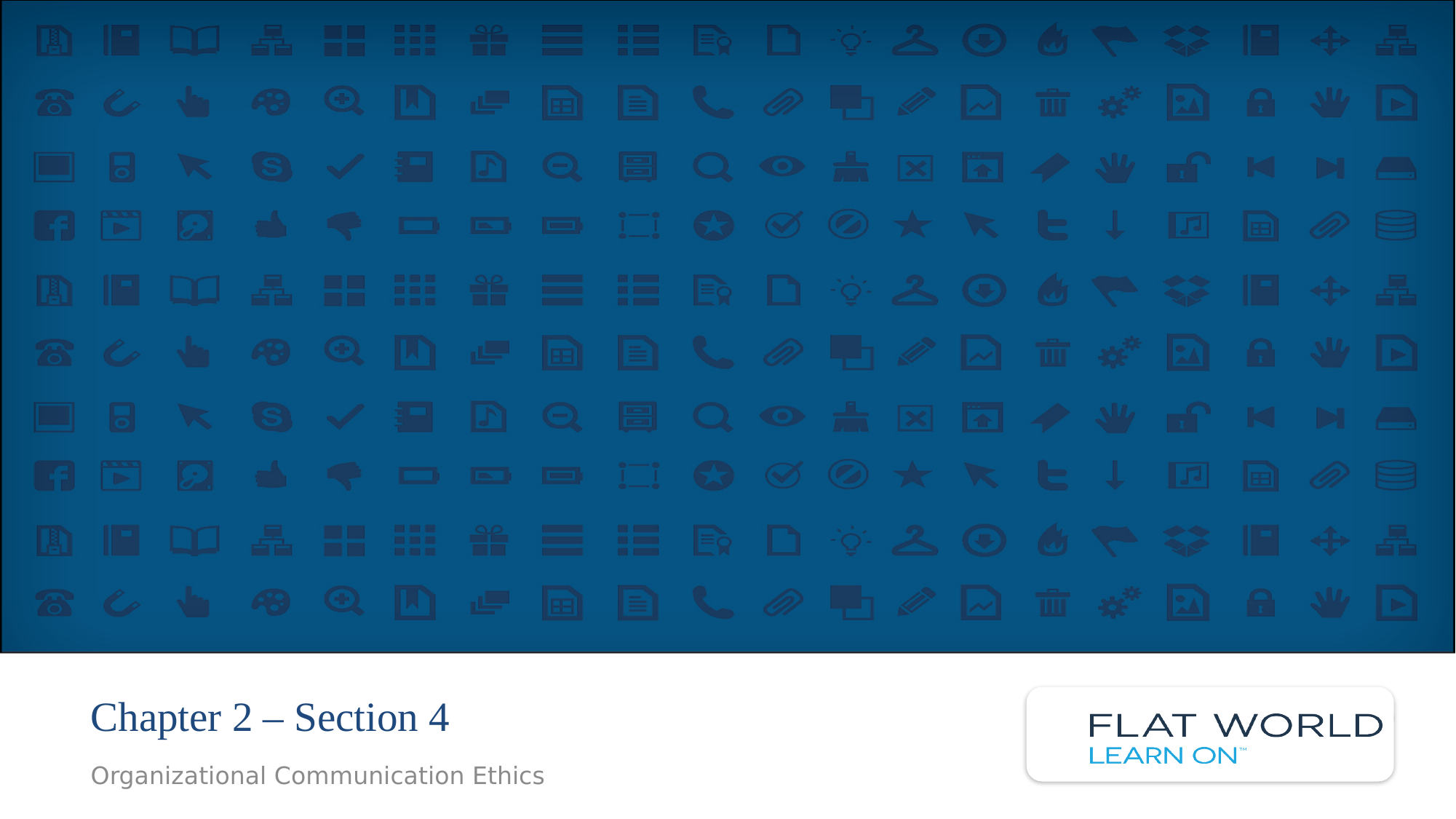

# Chapter 2 – Section 4
Organizational Communication Ethics